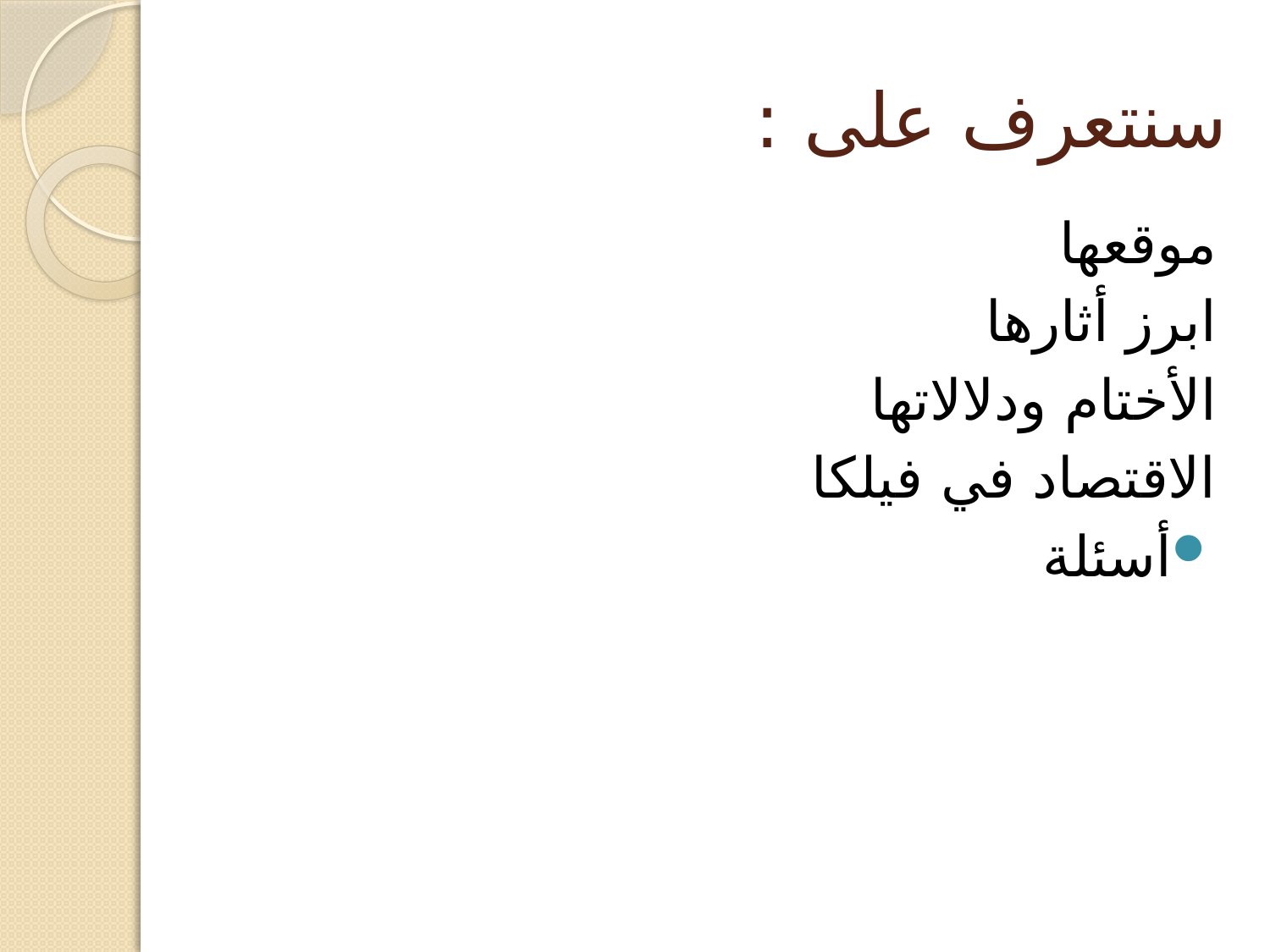

# سنتعرف على :
موقعها
ابرز أثارها
الأختام ودلالاتها
الاقتصاد في فيلكا
أسئلة